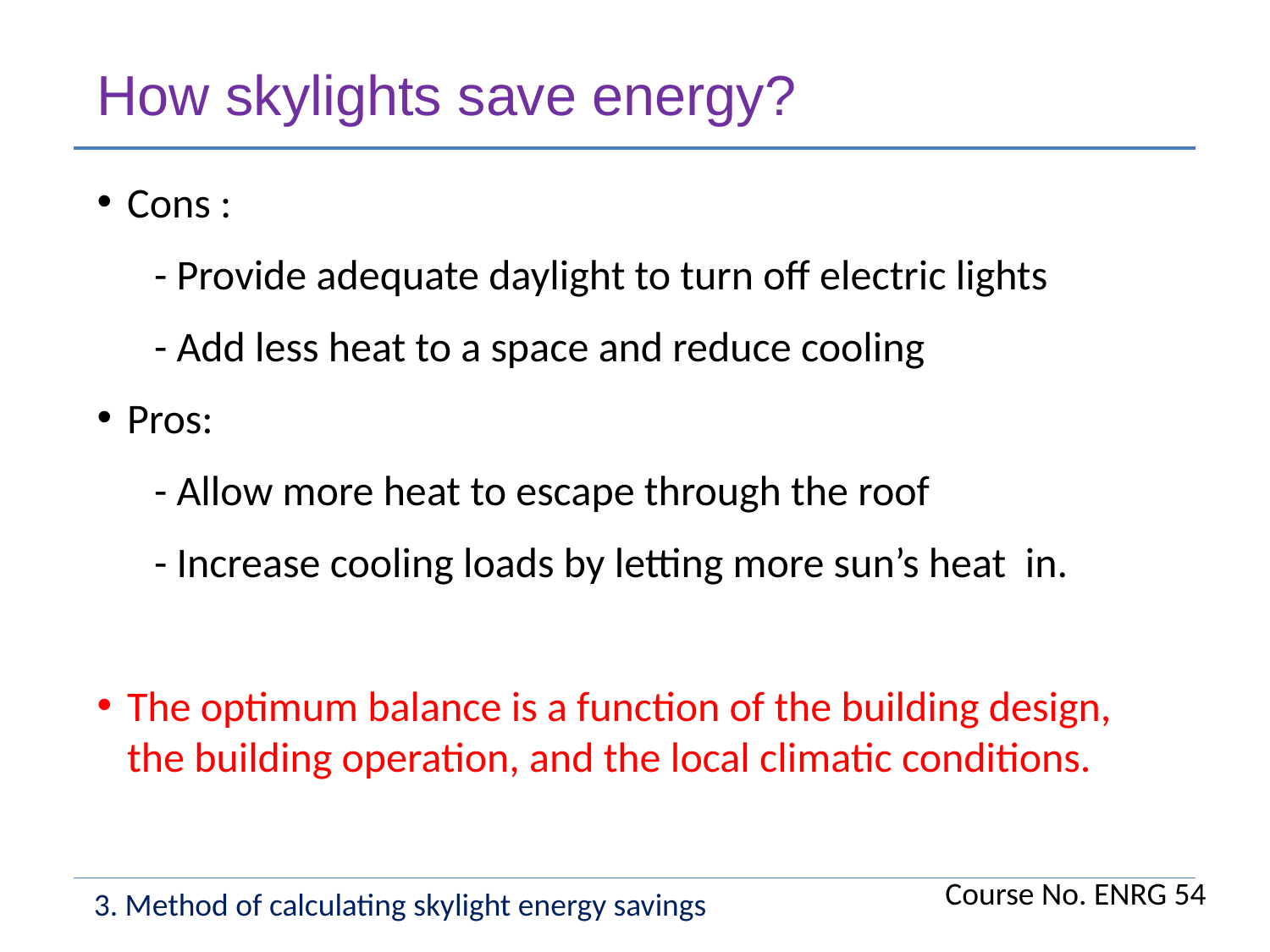

How skylights save energy?
Cons :
      - Provide adequate daylight to turn off electric lights
      - Add less heat to a space and reduce cooling
Pros:
      - Allow more heat to escape through the roof
      - Increase cooling loads by letting more sun’s heat  in.

The optimum balance is a function of the building design, the building operation, and the local climatic conditions.
Course No. ENRG 54
3. Method of calculating skylight energy savings